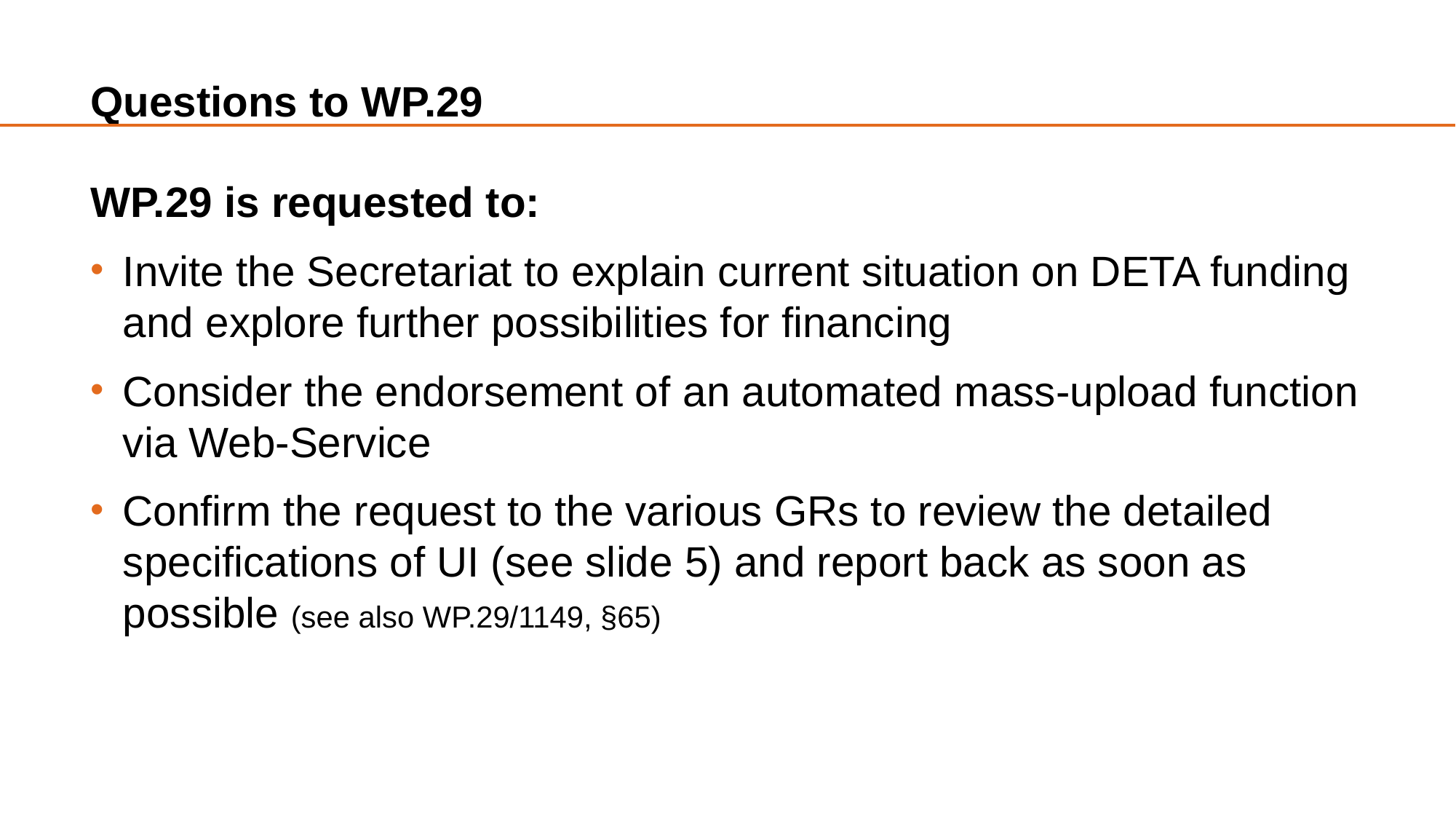

# Questions to WP.29
WP.29 is requested to:
Invite the Secretariat to explain current situation on DETA funding and explore further possibilities for financing
Consider the endorsement of an automated mass-upload function via Web-Service
Confirm the request to the various GRs to review the detailed specifications of UI (see slide 5) and report back as soon as possible (see also WP.29/1149, §65)

8